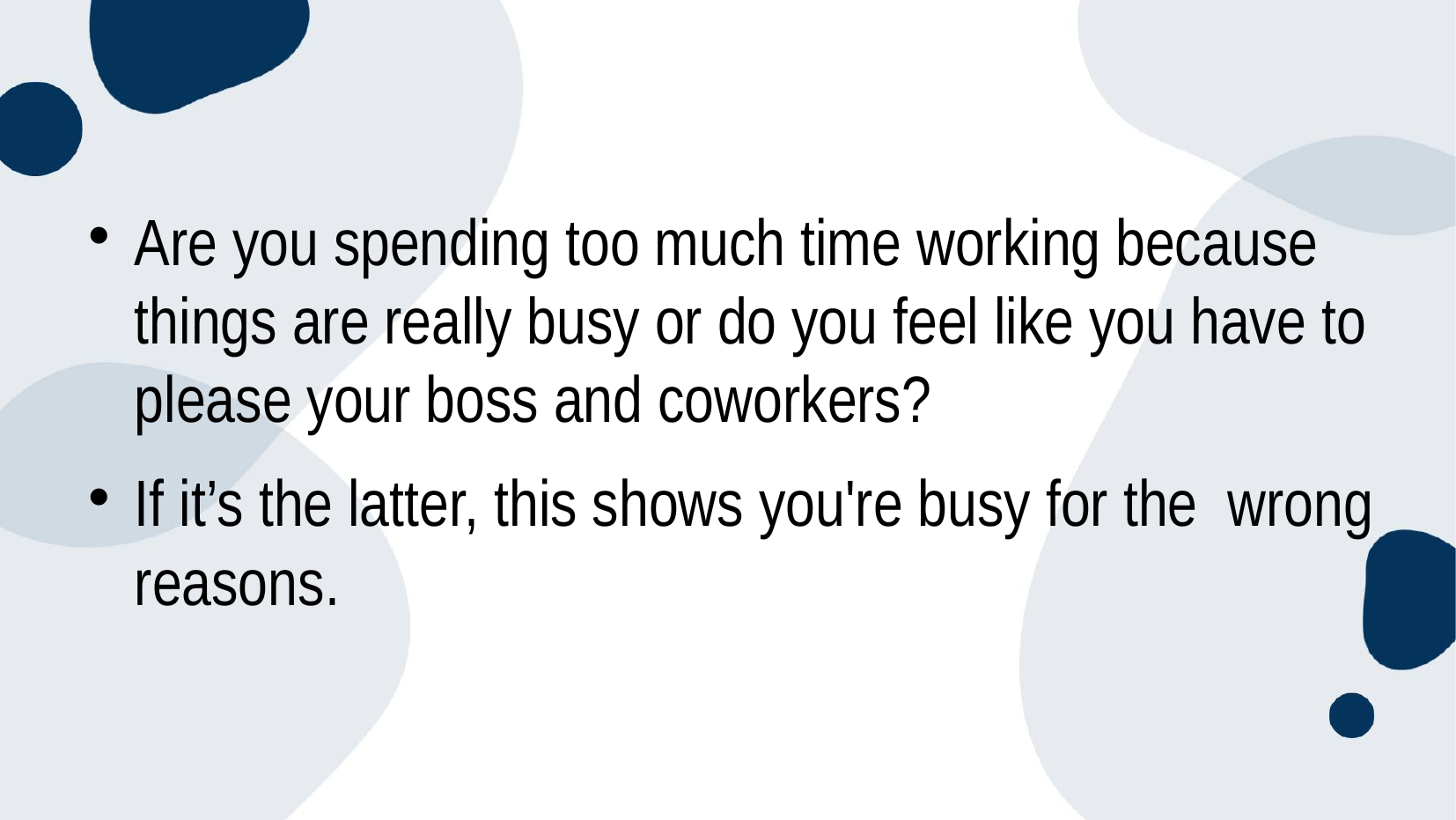

Are you spending too much time working because things are really busy or do you feel like you have to please your boss and coworkers?
If it’s the latter, this shows you're busy for the  wrong reasons.